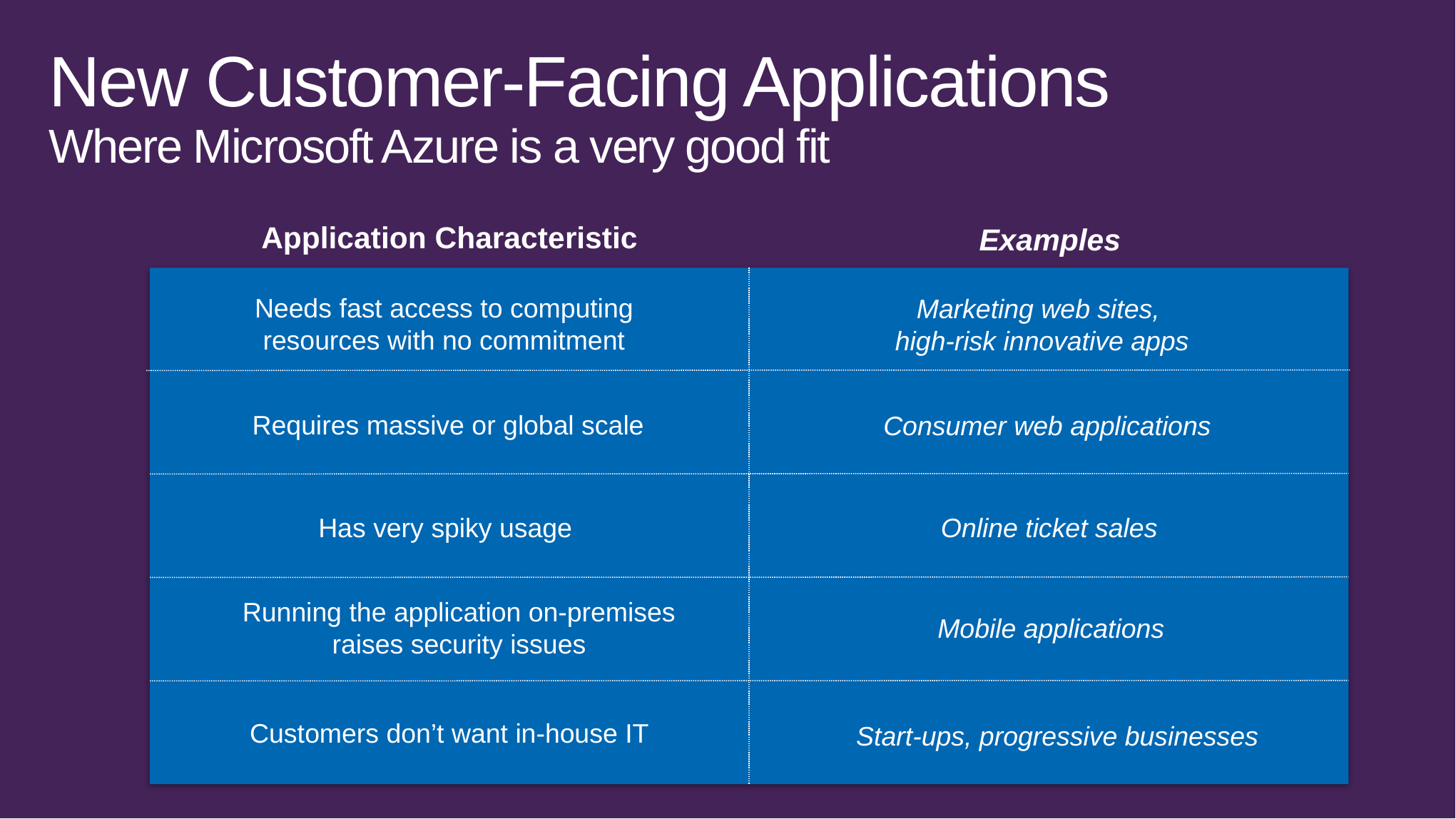

# New Customer-Facing Applications Where Microsoft Azure is a very good fit
Application Characteristic
Examples

Needs fast access to computing resources with no commitment
Marketing web sites,
 high-risk innovative apps
Requires massive or global scale
Consumer web applications
Has very spiky usage
Online ticket sales
Running the application on-premises raises security issues
Mobile applications
Customers don’t want in-house IT
Start-ups, progressive businesses